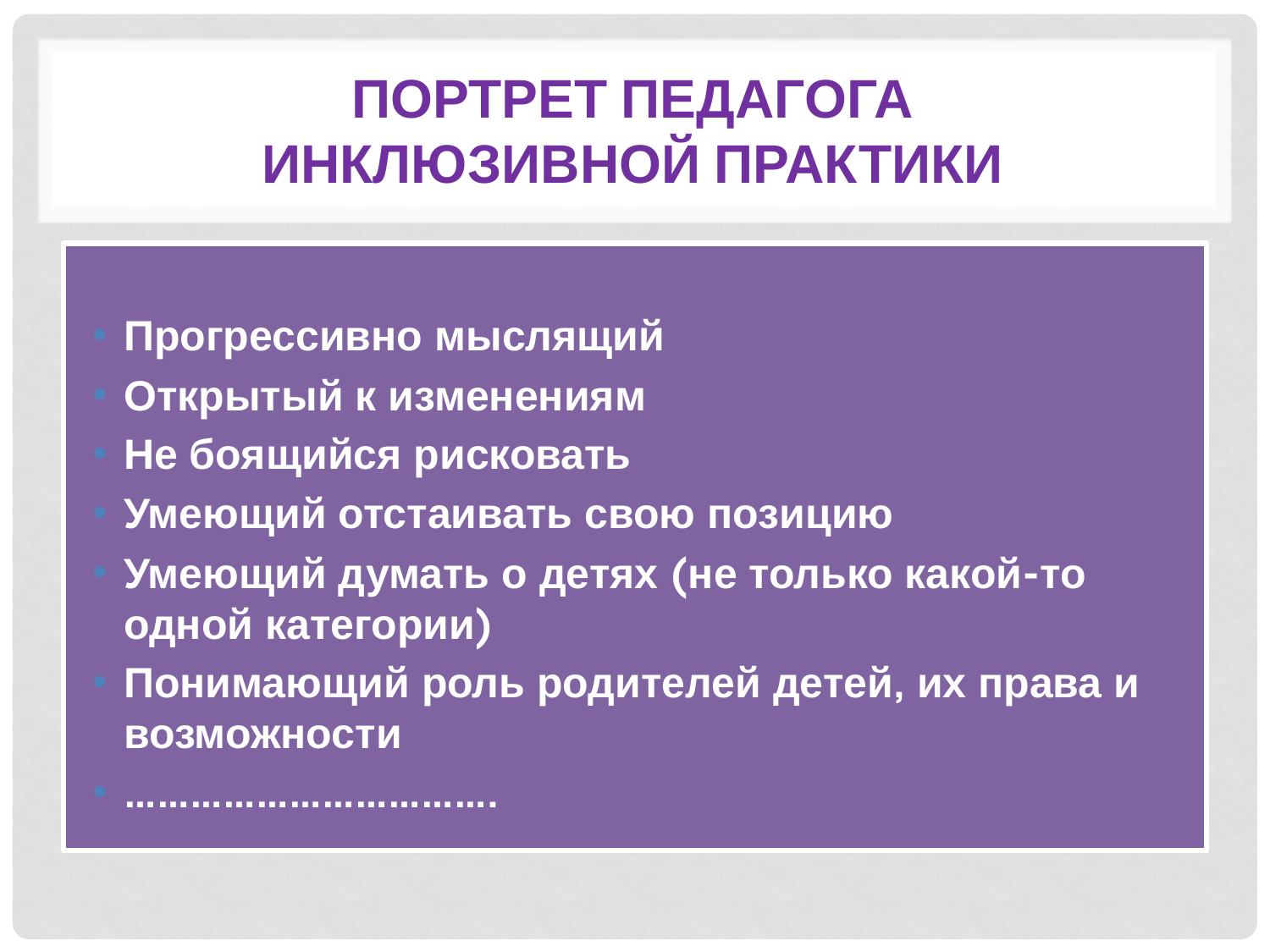

# Портрет педагога инклюзивной практики

Прогрессивно мыслящий
Открытый к изменениям
Не боящийся рисковать
Умеющий отстаивать свою позицию
Умеющий думать о детях (не только какой-то одной категории)
Понимающий роль родителей детей, их права и возможности
…………………………….